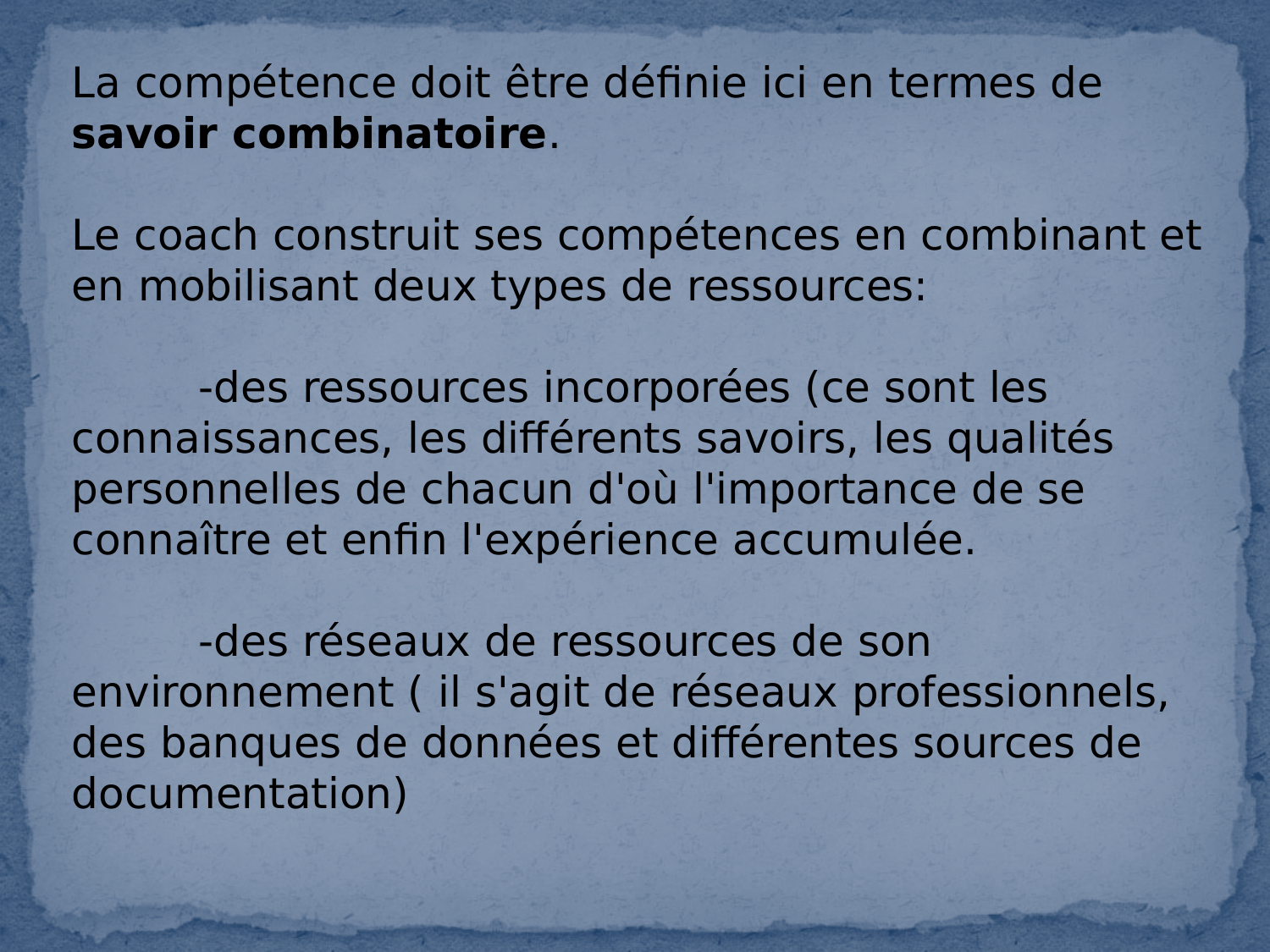

La compétence doit être définie ici en termes de savoir combinatoire.

Le coach construit ses compétences en combinant et en mobilisant deux types de ressources:

	-des ressources incorporées (ce sont les connaissances, les différents savoirs, les qualités personnelles de chacun d'où l'importance de se connaître et enfin l'expérience accumulée.

	-des réseaux de ressources de son environnement ( il s'agit de réseaux professionnels, des banques de données et différentes sources de documentation)